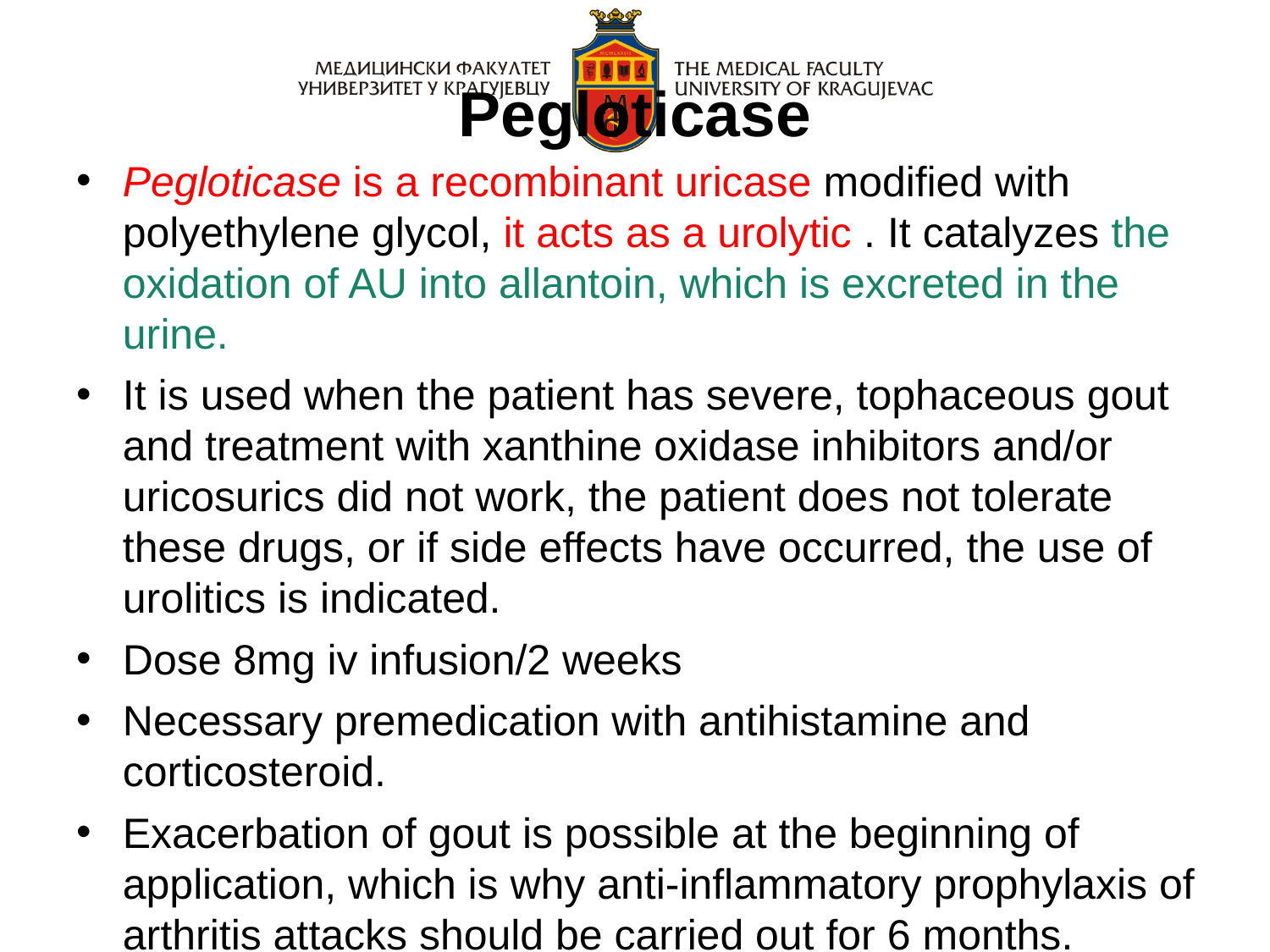

Pegloticase
Pegloticase is a recombinant uricase modified with polyethylene glycol, it acts as a urolytic . It catalyzes the oxidation of AU into allantoin, which is excreted in the urine.
It is used when the patient has severe, tophaceous gout and treatment with xanthine oxidase inhibitors and/or uricosurics did not work, the patient does not tolerate these drugs, or if side effects have occurred, the use of urolitics is indicated.
Dose 8mg iv infusion/2 weeks
Necessary premedication with antihistamine and corticosteroid.
Exacerbation of gout is possible at the beginning of application, which is why anti-inflammatory prophylaxis of arthritis attacks should be carried out for 6 months.